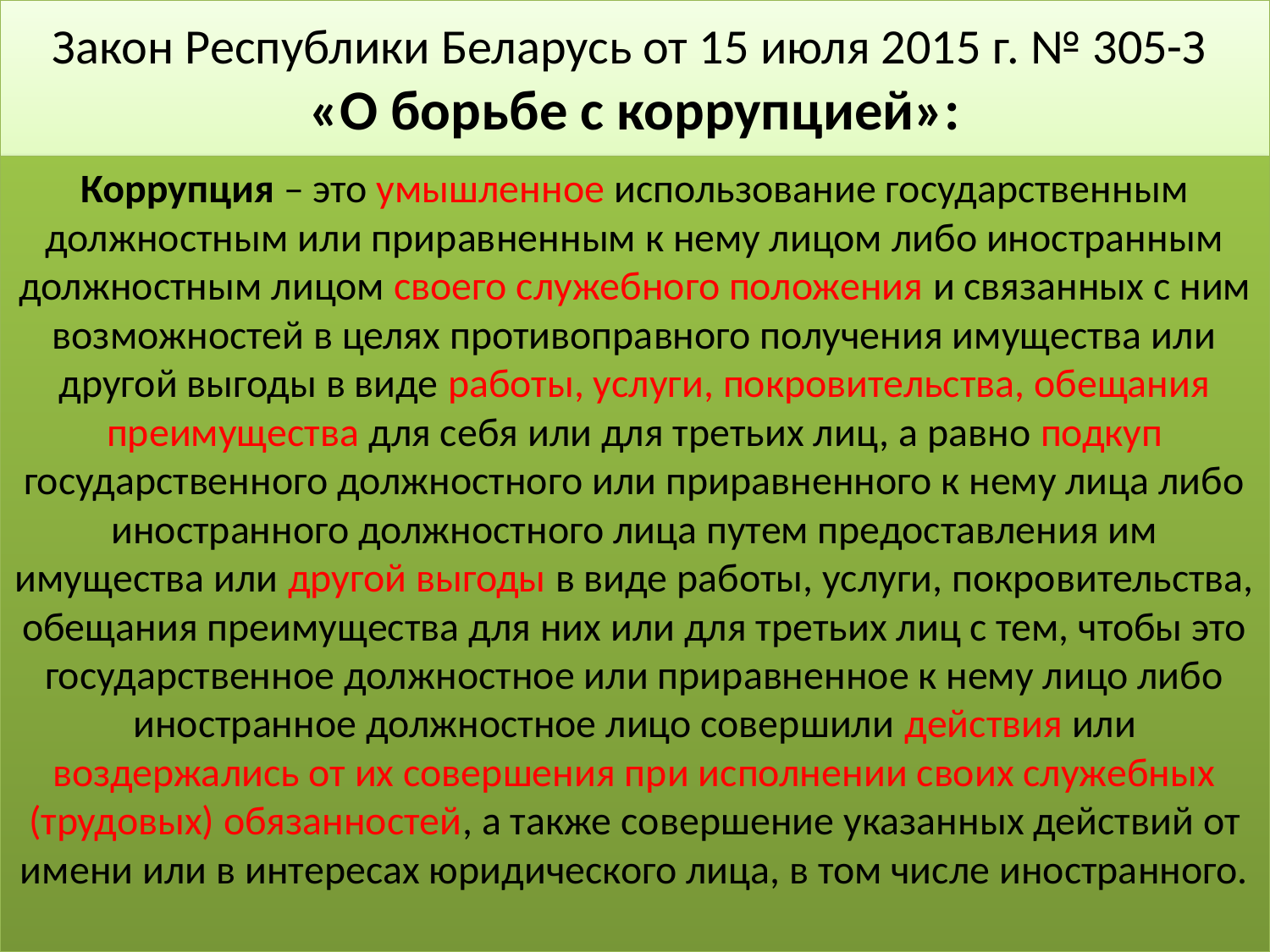

# Закон Республики Беларусь от 15 июля 2015 г. № 305-З «О борьбе с коррупцией»:
Коррупция – это умышленное использование государственным должностным или приравненным к нему лицом либо иностранным должностным лицом своего служебного положения и связанных с ним возможностей в целях противоправного получения имущества или другой выгоды в виде работы, услуги, покровительства, обещания преимущества для себя или для третьих лиц, а равно подкуп государственного должностного или приравненного к нему лица либо иностранного должностного лица путем предоставления им имущества или другой выгоды в виде работы, услуги, покровительства, обещания преимущества для них или для третьих лиц с тем, чтобы это государственное должностное или приравненное к нему лицо либо иностранное должностное лицо совершили действия или воздержались от их совершения при исполнении своих служебных (трудовых) обязанностей, а также совершение указанных действий от имени или в интересах юридического лица, в том числе иностранного.